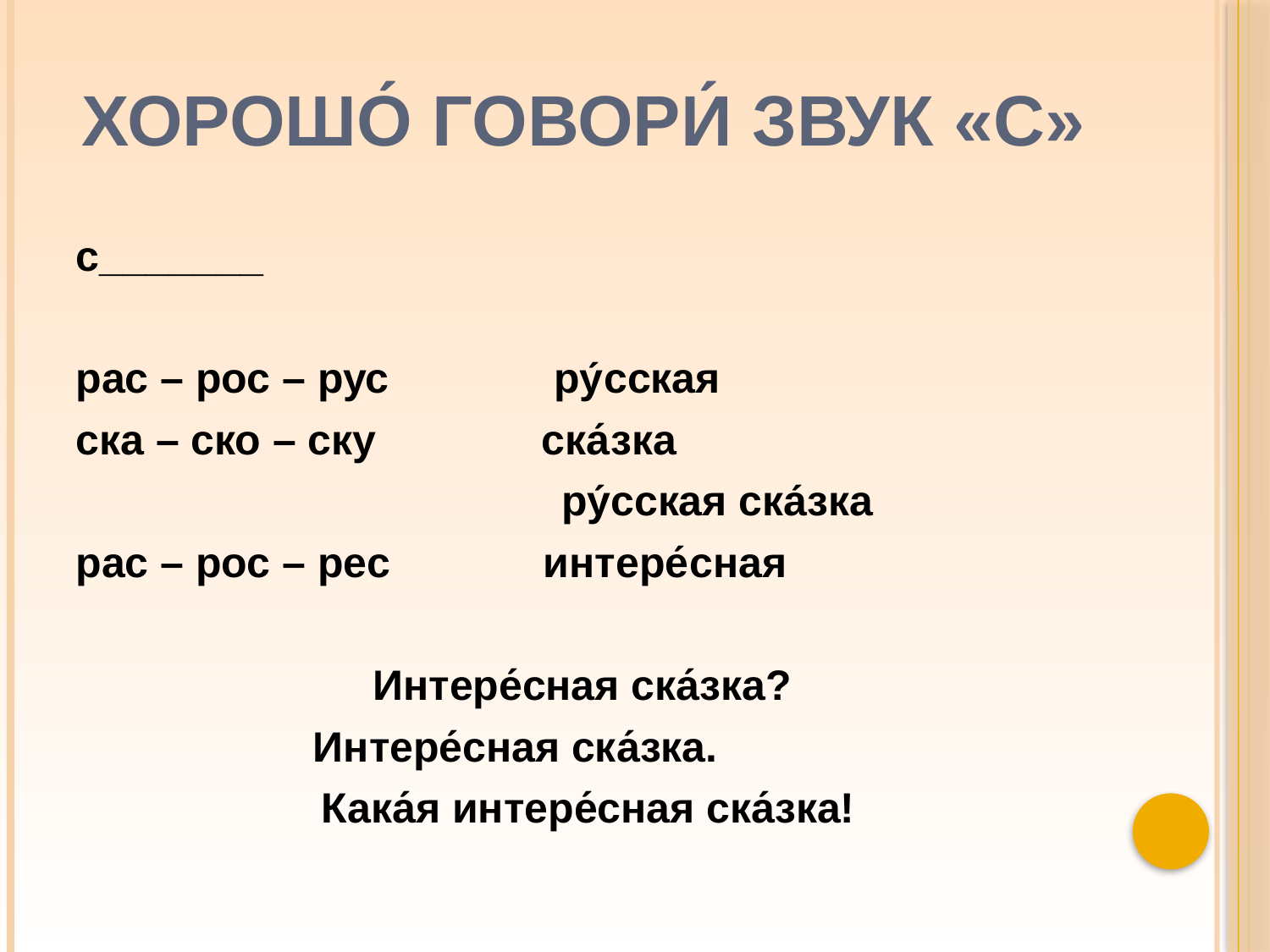

# Хорошо́ говори́ звук «С»
с_______

рас – рос – рус              ру́сская
ска – ско – ску              ска́зка
                                         ру́сская ска́зка
рас – рос – рес             интере́сная

Интере́сная ска́зка?
                    Интере́сная ска́зка.
 Кака́я интере́сная ска́зка!